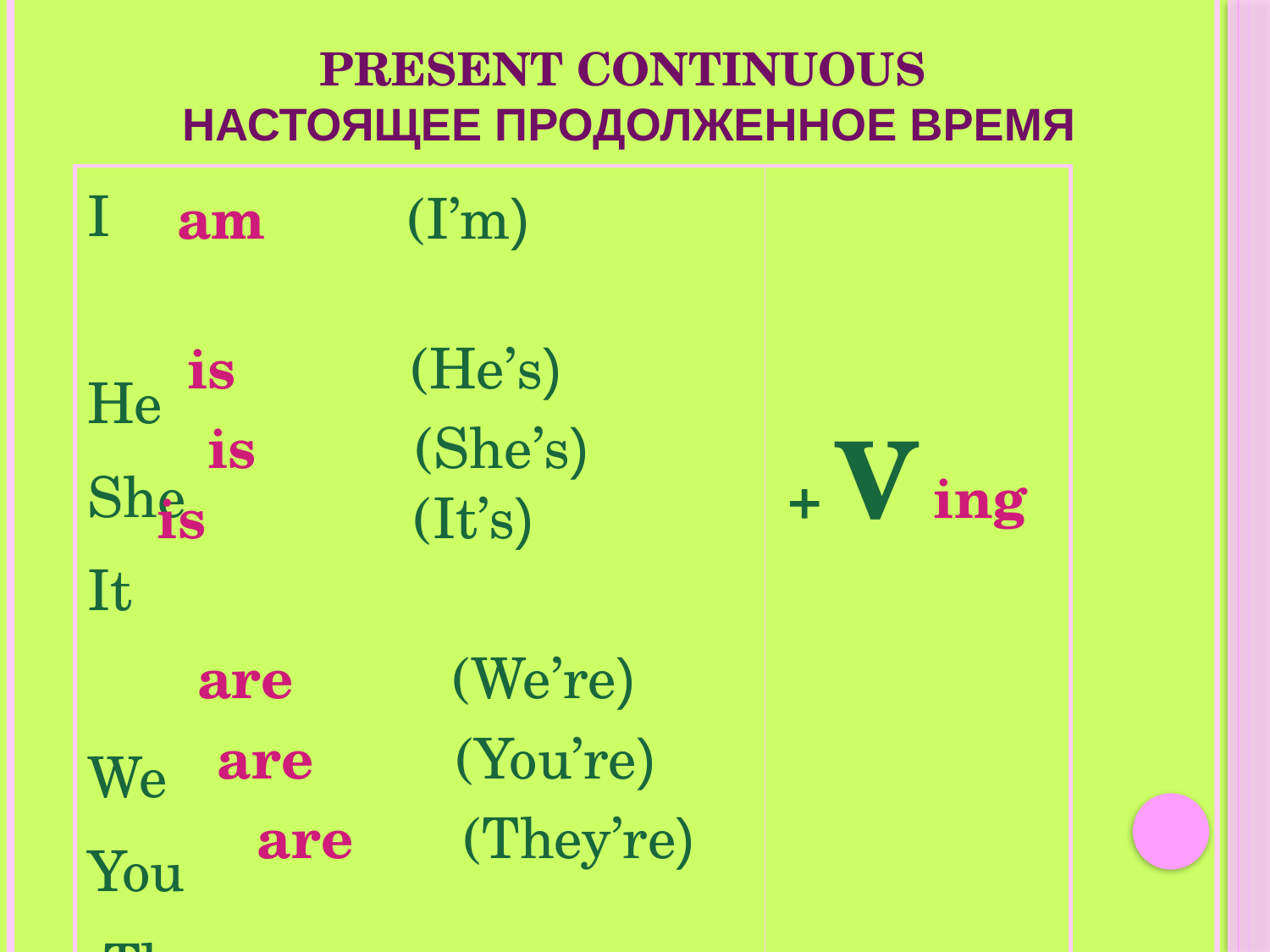

PRESENT CONTINUOUS
НАСТОЯЩЕЕ ПРОДОЛЖЕННОЕ ВРЕМЯ
| I He She It We You They |  |
| --- | --- |
am         (I’m)

is           (He’s)
is          (She’s)
+ V ing
is             (It’s)
are          (We’re)
are         (You’re)
are       (They’re)